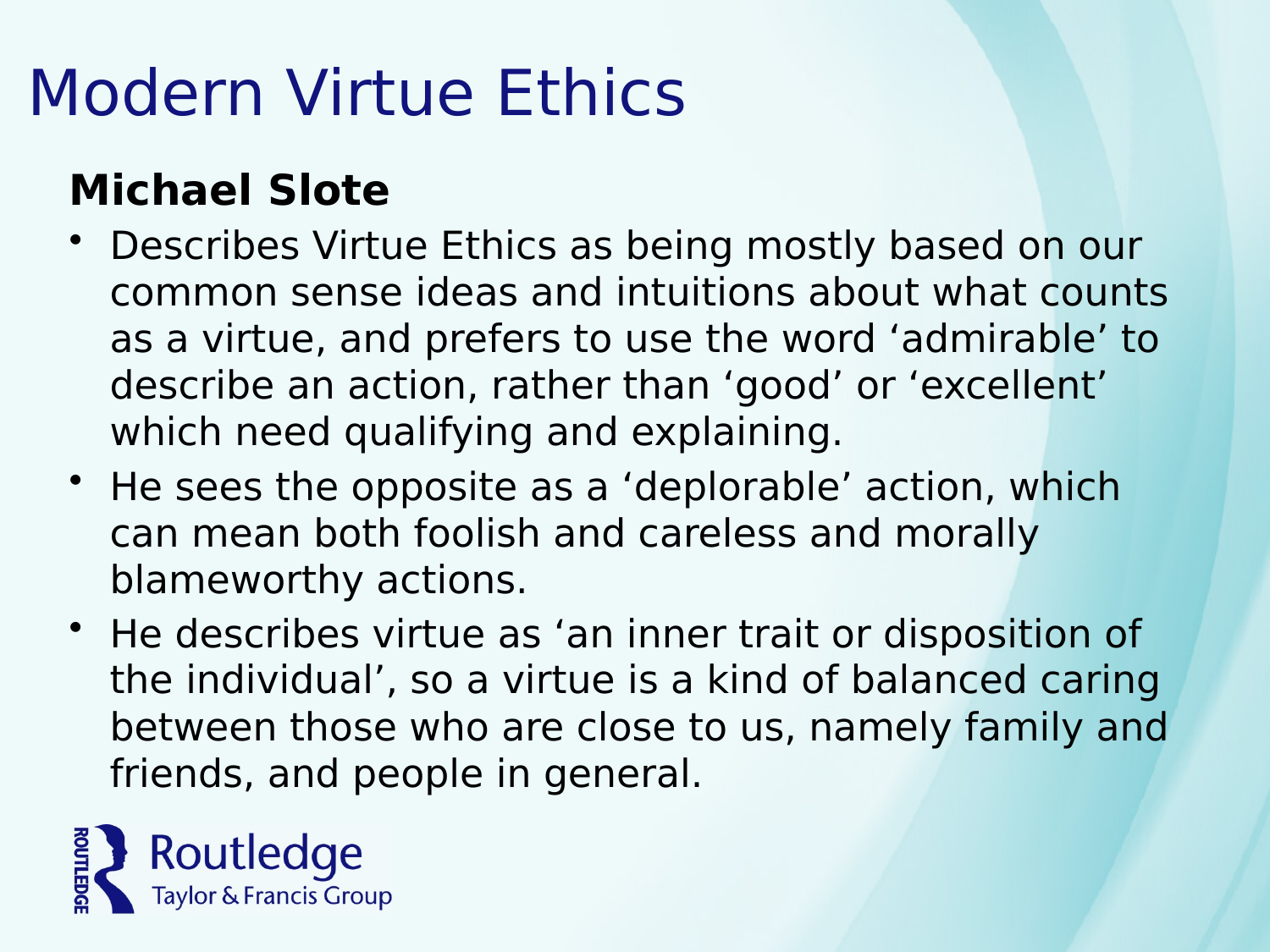

# Modern Virtue Ethics
Michael Slote
Describes Virtue Ethics as being mostly based on our common sense ideas and intuitions about what counts as a virtue, and prefers to use the word ‘admirable’ to describe an action, rather than ‘good’ or ‘excellent’ which need qualifying and explaining.
He sees the opposite as a ‘deplorable’ action, which can mean both foolish and careless and morally blameworthy actions.
He describes virtue as ‘an inner trait or disposition of the individual’, so a virtue is a kind of balanced caring between those who are close to us, namely family and friends, and people in general.